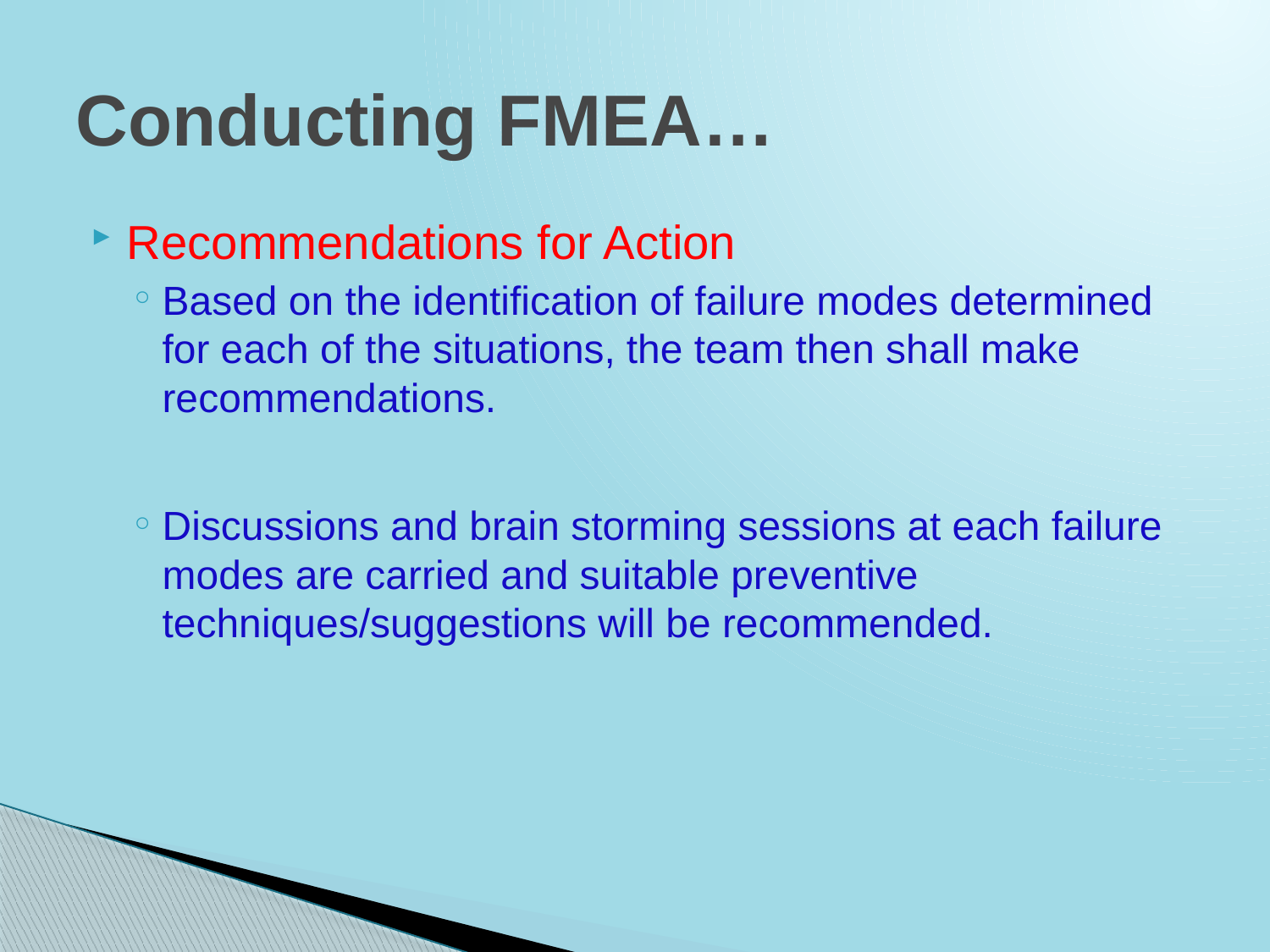

# Conducting FMEA…
Recommendations for Action
Based on the identification of failure modes determined for each of the situations, the team then shall make recommendations.

Discussions and brain storming sessions at each failure modes are carried and suitable preventive techniques/suggestions will be recommended.